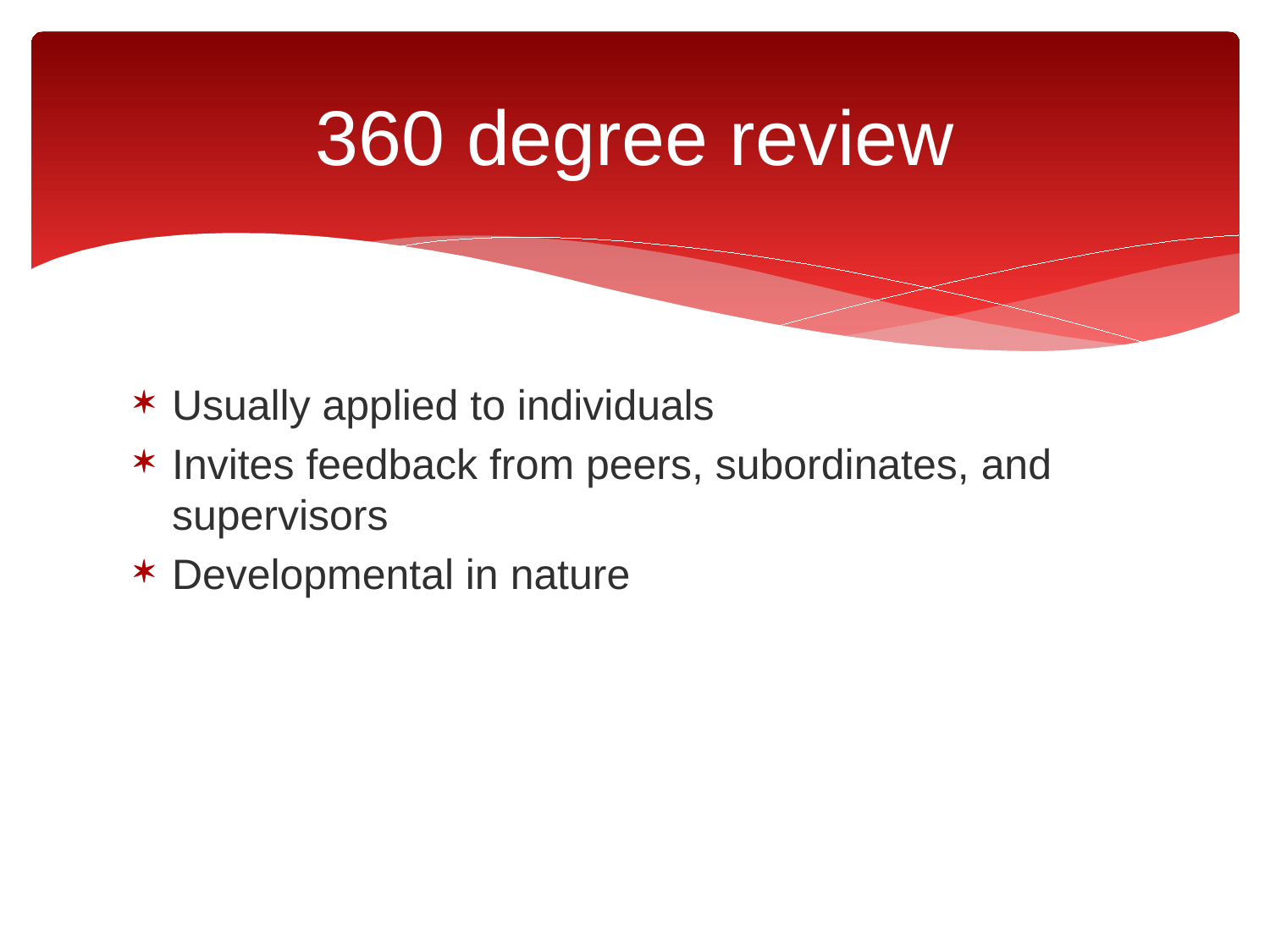

# 360 degree review
Usually applied to individuals
Invites feedback from peers, subordinates, and supervisors
Developmental in nature